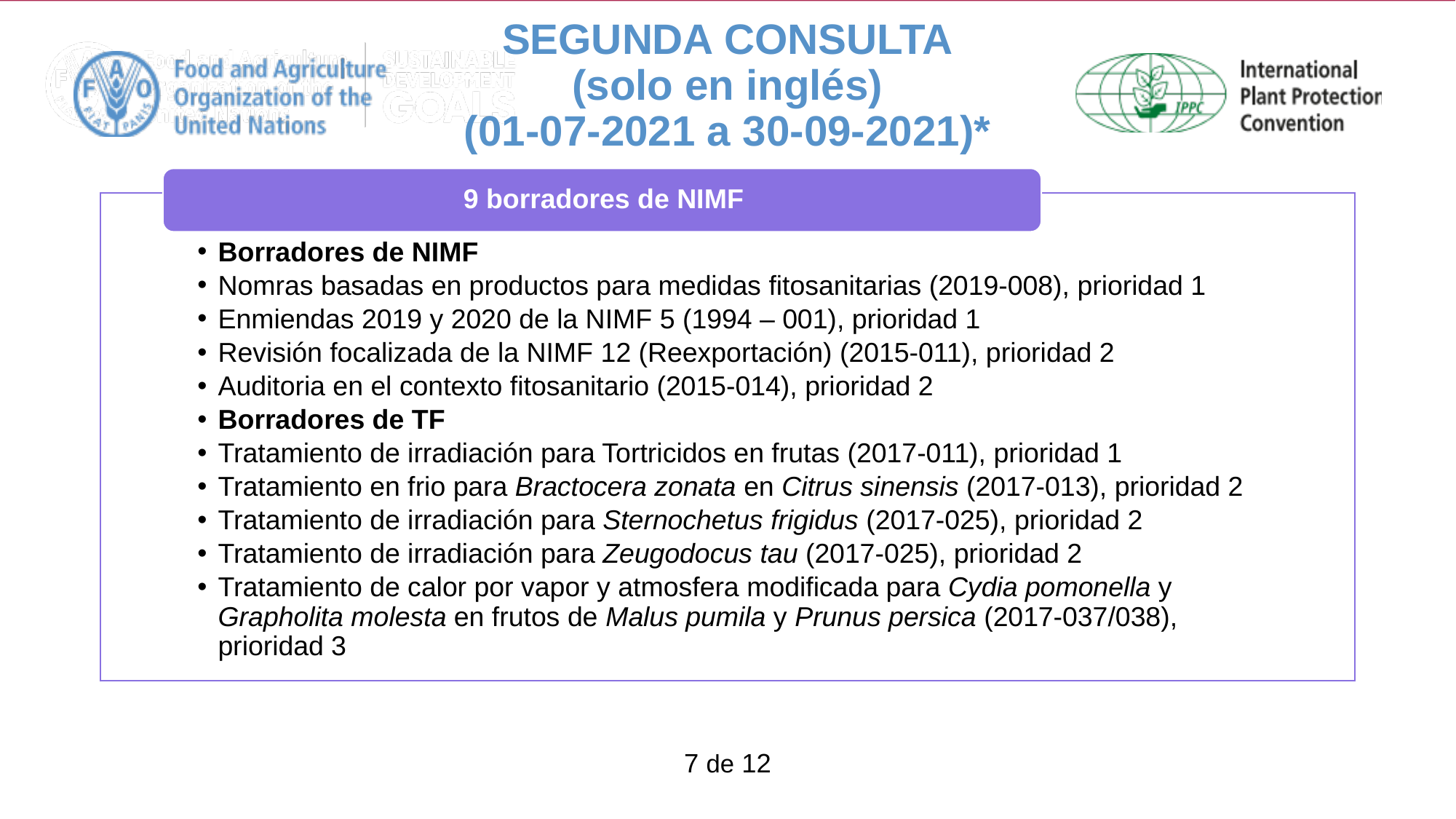

# SEGUNDA CONSULTA (solo en inglés) (01-07-2021 a 30-09-2021)*
Borradores de NIMF
Nomras basadas en productos para medidas fitosanitarias (2019-008), prioridad 1
Enmiendas 2019 y 2020 de la NIMF 5 (1994 – 001), prioridad 1
Revisión focalizada de la NIMF 12 (Reexportación) (2015-011), prioridad 2
Auditoria en el contexto fitosanitario (2015-014), prioridad 2
Borradores de TF
Tratamiento de irradiación para Tortricidos en frutas (2017-011), prioridad 1
Tratamiento en frio para Bractocera zonata en Citrus sinensis (2017-013), prioridad 2
Tratamiento de irradiación para Sternochetus frigidus (2017-025), prioridad 2
Tratamiento de irradiación para Zeugodocus tau (2017-025), prioridad 2
Tratamiento de calor por vapor y atmosfera modificada para Cydia pomonella y Grapholita molesta en frutos de Malus pumila y Prunus persica (2017-037/038), prioridad 3
9 borradores de NIMF
7 de 12